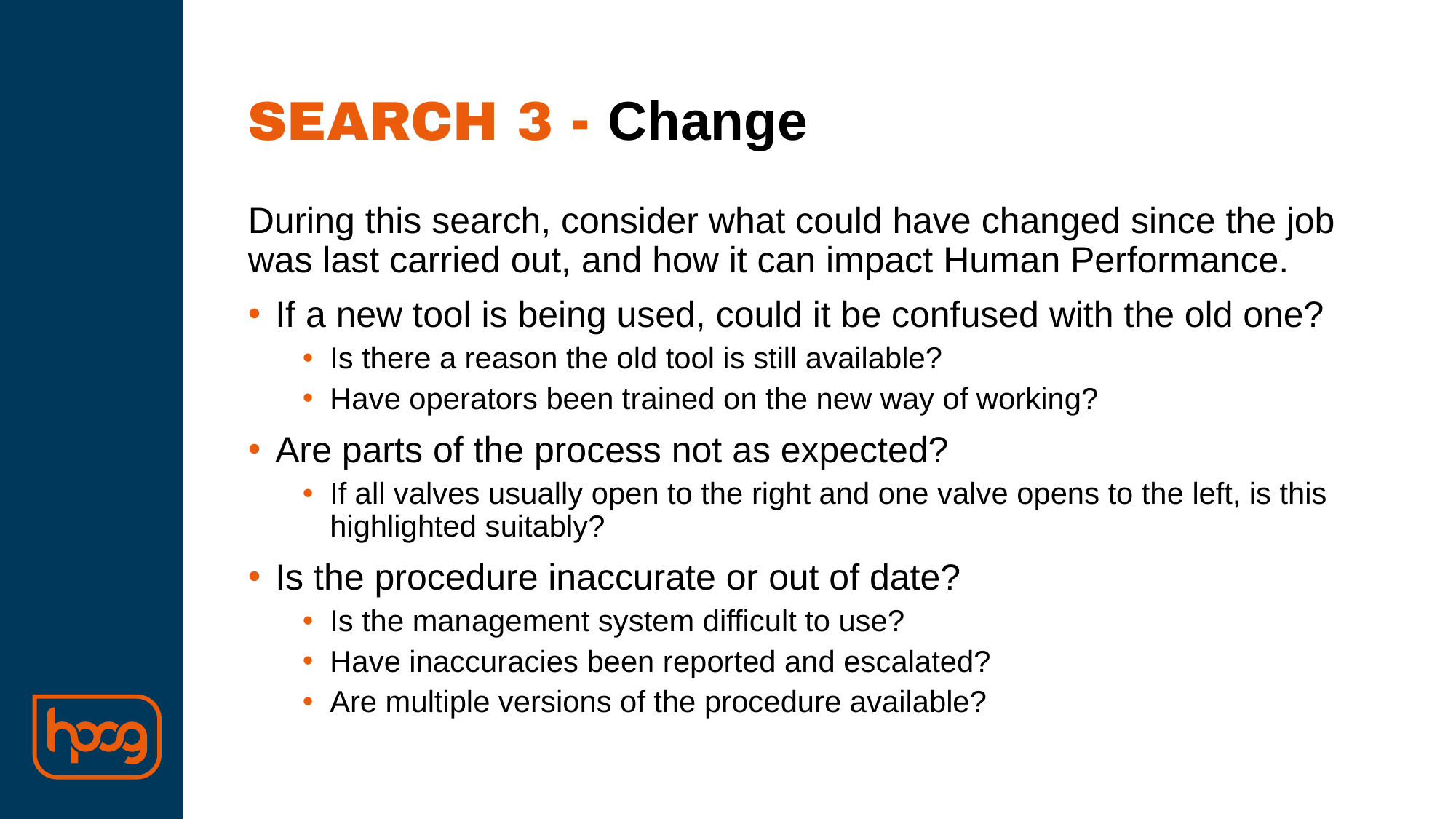

# SEARCH 3 - Change
During this search, consider what could have changed since the job was last carried out, and how it can impact Human Performance.
If a new tool is being used, could it be confused with the old one?
Is there a reason the old tool is still available?
Have operators been trained on the new way of working?
Are parts of the process not as expected?
If all valves usually open to the right and one valve opens to the left, is this highlighted suitably?
Is the procedure inaccurate or out of date?
Is the management system difficult to use?
Have inaccuracies been reported and escalated?
Are multiple versions of the procedure available?